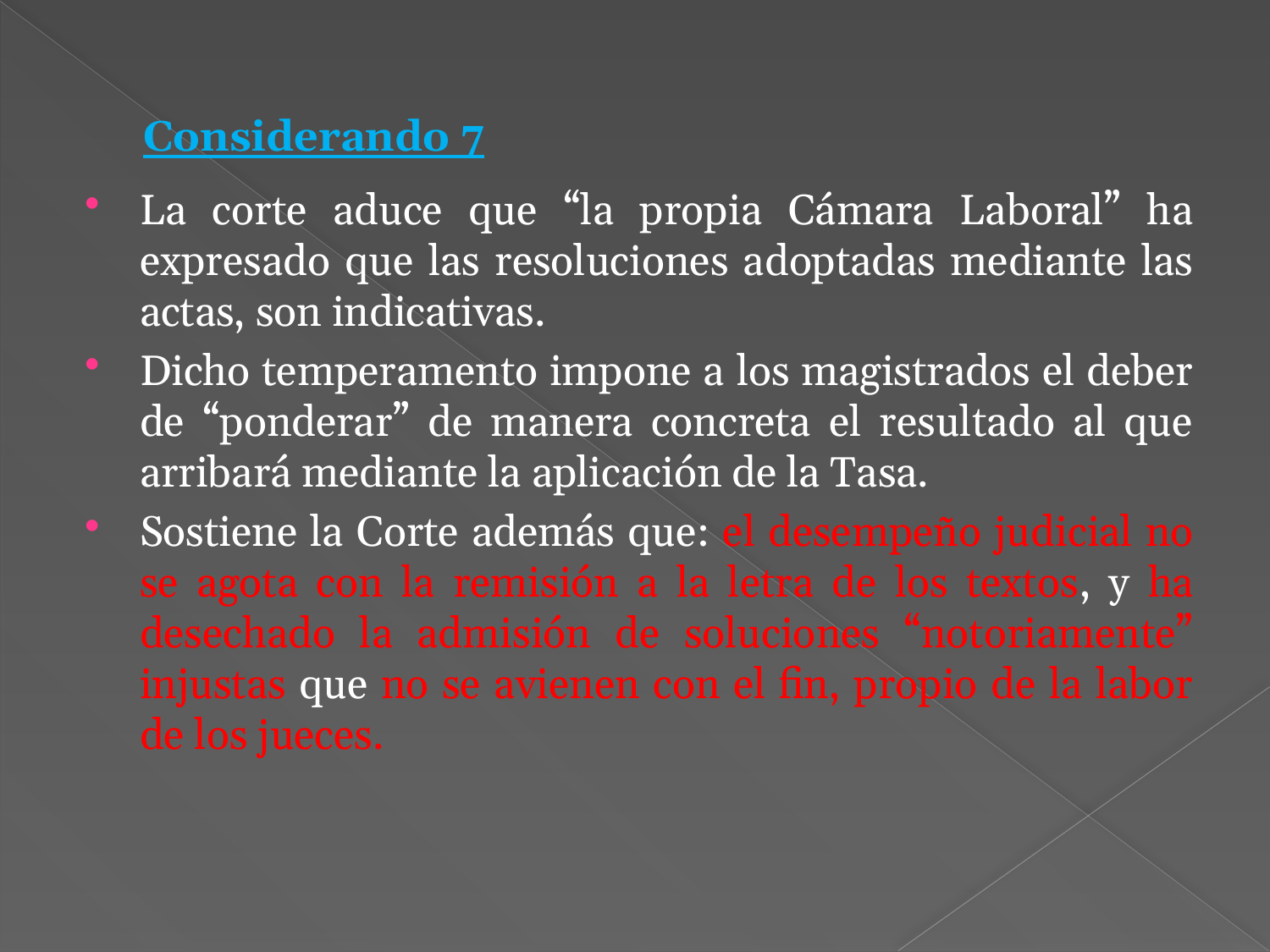

# Considerando 7
La corte aduce que “la propia Cámara Laboral” ha expresado que las resoluciones adoptadas mediante las actas, son indicativas.
Dicho temperamento impone a los magistrados el deber de “ponderar” de manera concreta el resultado al que arribará mediante la aplicación de la Tasa.
Sostiene la Corte además que: el desempeño judicial no se agota con la remisión a la letra de los textos, y ha desechado la admisión de soluciones “notoriamente” injustas que no se avienen con el fin, propio de la labor de los jueces.